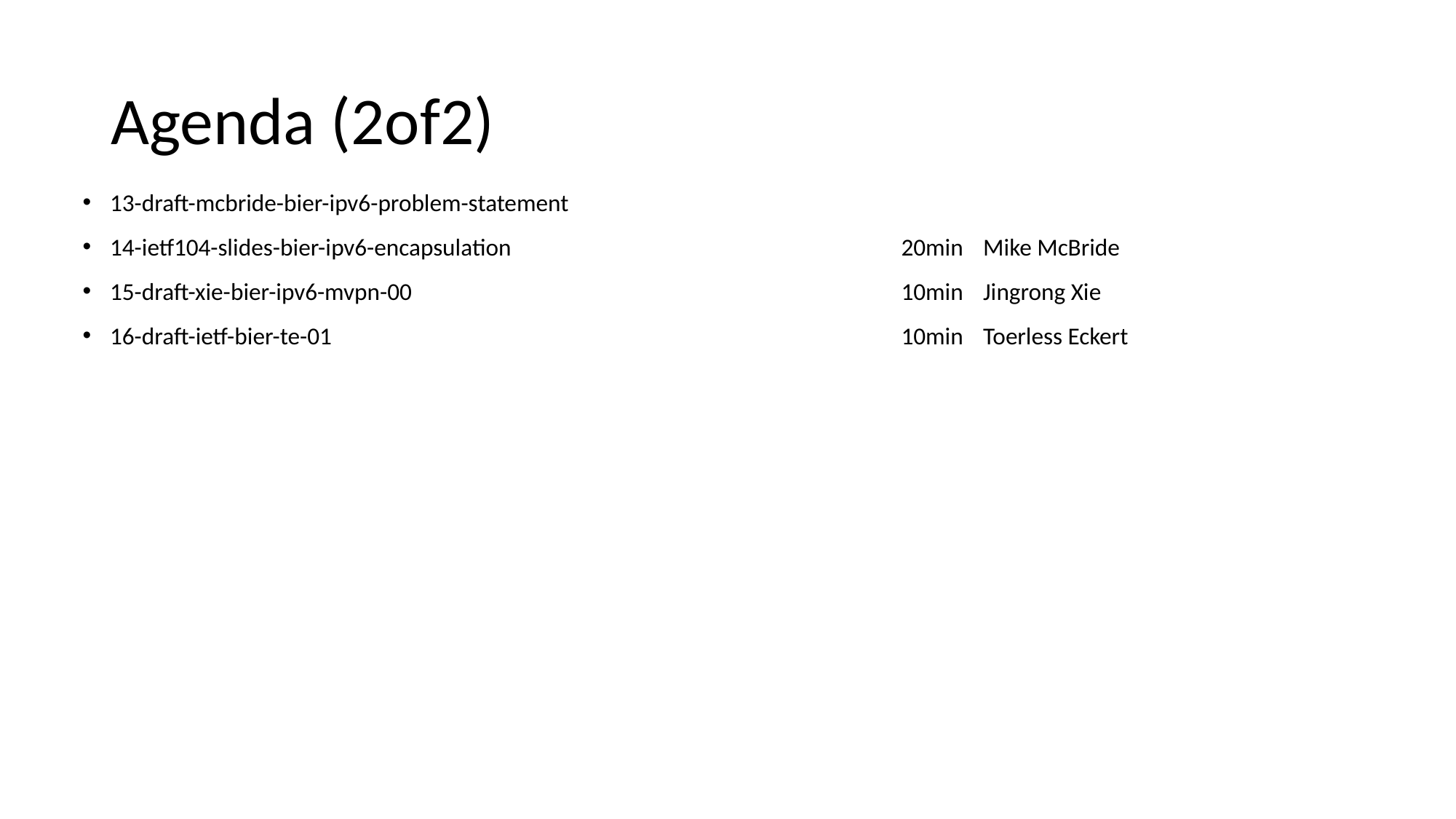

# Agenda (2of2)
13-draft-mcbride-bier-ipv6-problem-statement
14-ietf104-slides-bier-ipv6-encapsulation		20min	Mike McBride
15-draft-xie-bier-ipv6-mvpn-00		10min	Jingrong Xie
16-draft-ietf-bier-te-01		10min	Toerless Eckert